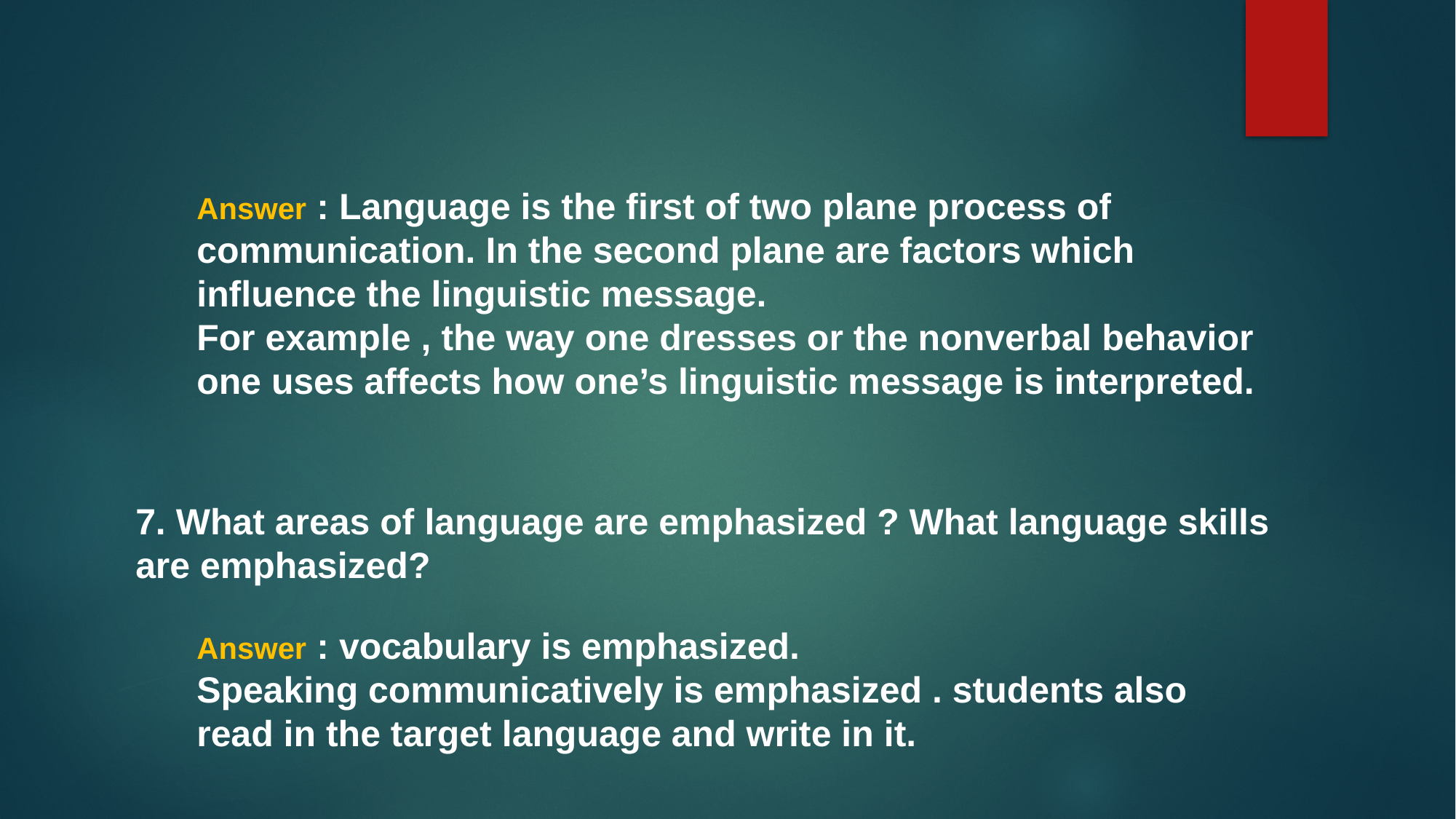

Answer : Language is the first of two plane process of communication. In the second plane are factors which influence the linguistic message.
For example , the way one dresses or the nonverbal behavior one uses affects how one’s linguistic message is interpreted.
7. What areas of language are emphasized ? What language skills are emphasized?
Answer : vocabulary is emphasized.
Speaking communicatively is emphasized . students also read in the target language and write in it.